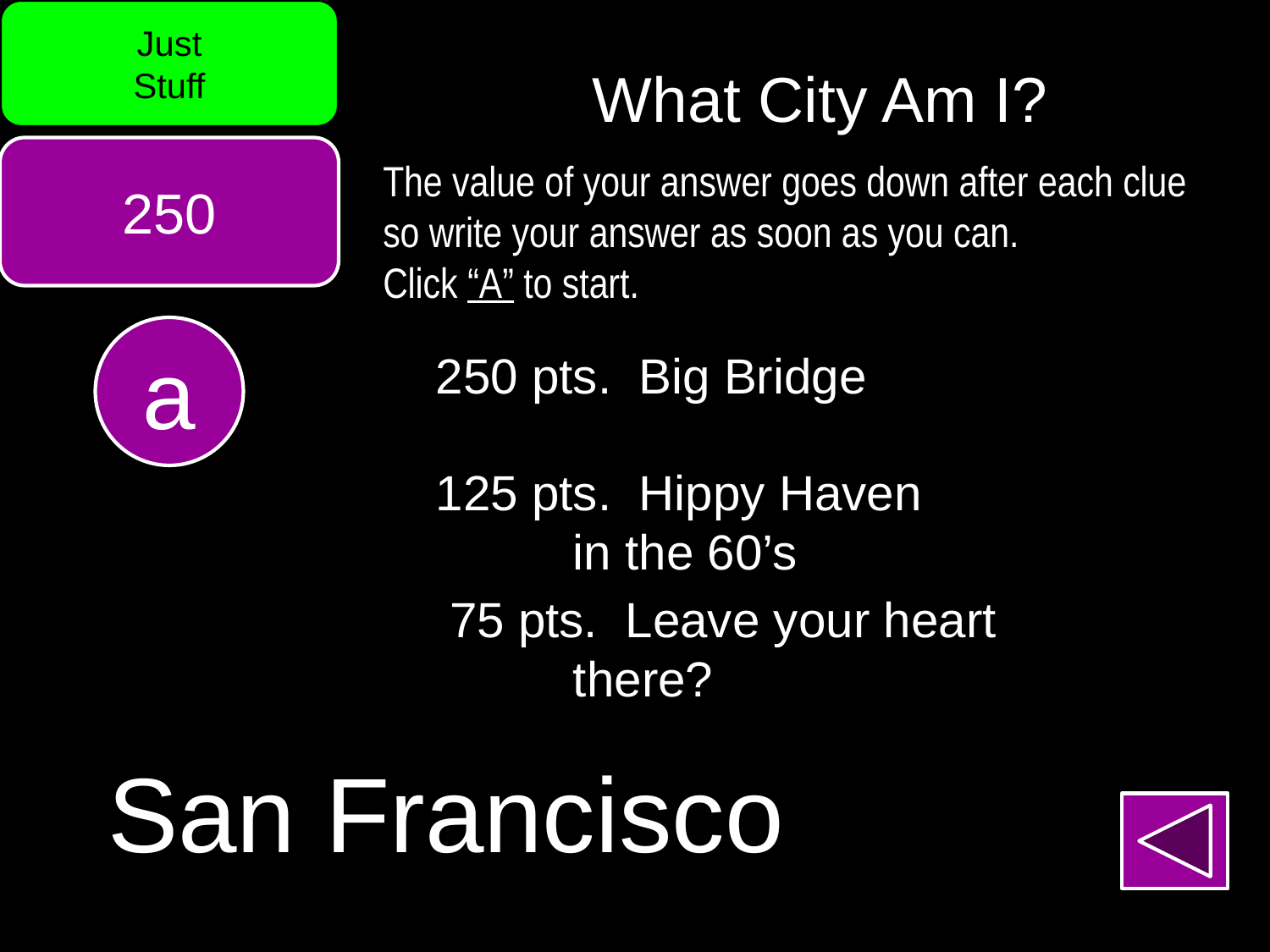

Just
Stuff
What City Am I?
250
The value of your answer goes down after each clue so write your answer as soon as you can.
Click “A” to start.
a
250 pts.  Big Bridge
125 pts.  Hippy Haven
          in the 60’s
 75 pts.  Leave your heart
          there?
San Francisco